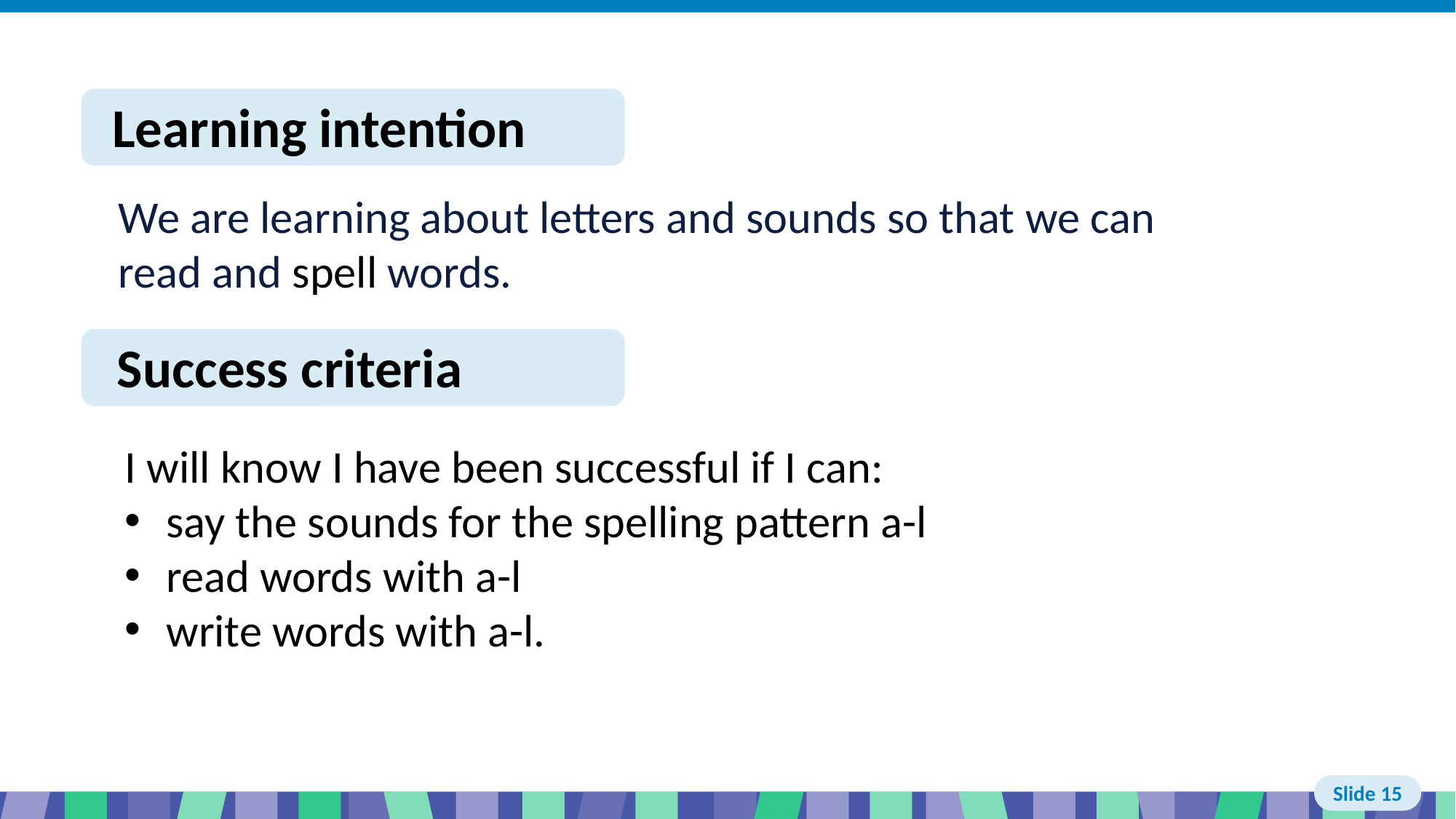

Slide 15 Learning intention and success criteria
I will know I have been successful if I can:
say the sounds for the spelling pattern a-l
read words with a-l
write words with a-l.